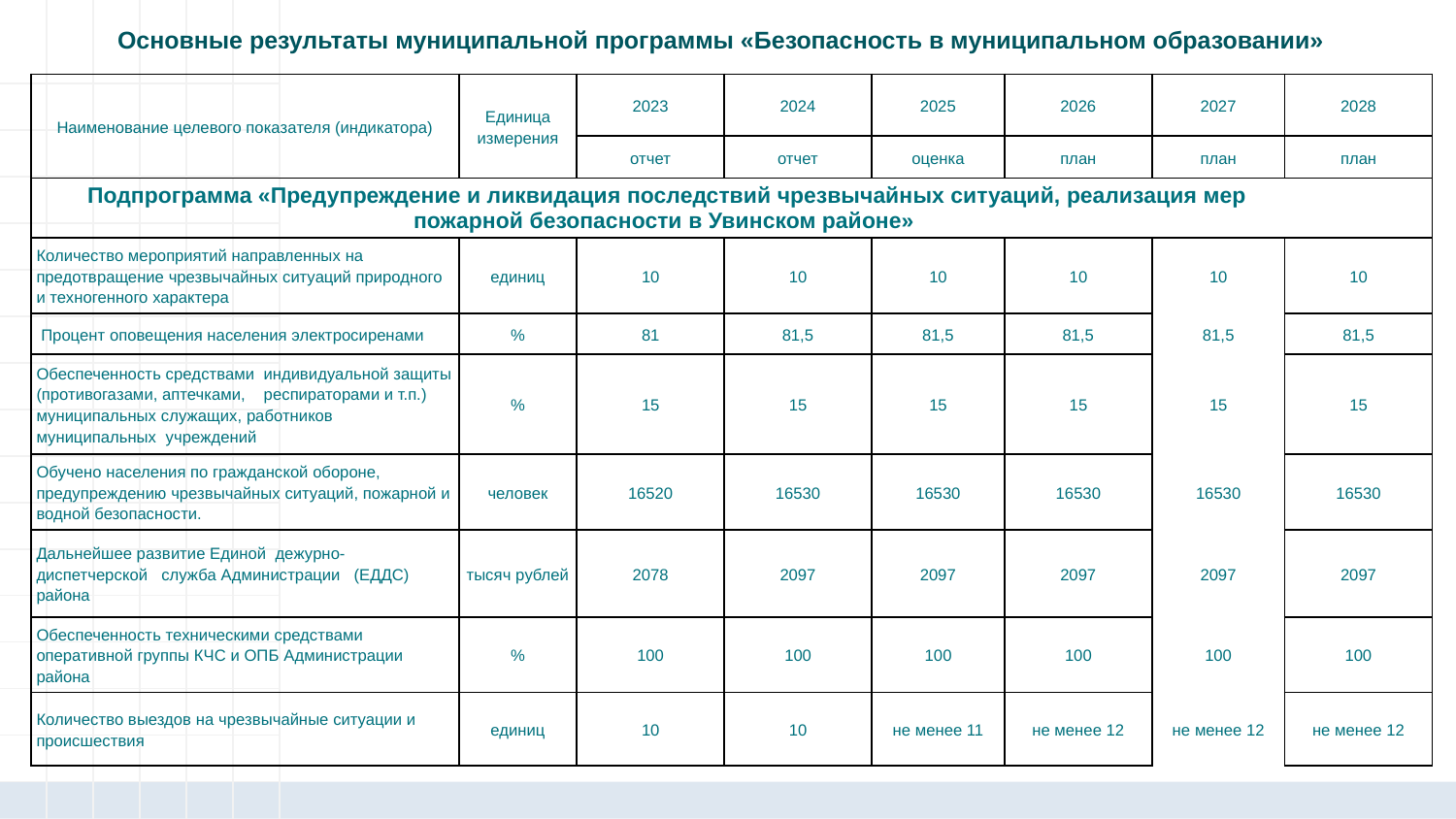

Основные результаты муниципальной программы «Безопасность в муниципальном образовании»
| Наименование целевого показателя (индикатора) | Единица измерения | 2023 | 2024 | 2025 | 2026 | 2027 | 2028 |
| --- | --- | --- | --- | --- | --- | --- | --- |
|  |  | отчет | отчет | оценка | план | план | план |
| Подпрограмма «Предупреждение и ликвидация последствий чрезвычайных ситуаций, реализация мер пожарной безопасности в Увинском районе» |  |  |  |  |  |  |  |
| Количество мероприятий направленных на предотвращение чрезвычайных ситуаций природного и техногенного характера | единиц | 10 | 10 | 10 | 10 | 10 | 10 |
| Процент оповещения населения электросиренами | % | 81 | 81,5 | 81,5 | 81,5 | 81,5 | 81,5 |
| Обеспеченность средствами индивидуальной защиты (противогазами, аптечками, респираторами и т.п.) муниципальных служащих, работников муниципальных учреждений | % | 15 | 15 | 15 | 15 | 15 | 15 |
| Обучено населения по гражданской обороне, предупреждению чрезвычайных ситуаций, пожарной и водной безопасности. | человек | 16520 | 16530 | 16530 | 16530 | 16530 | 16530 |
| Дальнейшее развитие Единой дежурно-диспетчерской служба Администрации (ЕДДС) района | тысяч рублей | 2078 | 2097 | 2097 | 2097 | 2097 | 2097 |
| Обеспеченность техническими средствами оперативной группы КЧС и ОПБ Администрации района | % | 100 | 100 | 100 | 100 | 100 | 100 |
| Количество выездов на чрезвычайные ситуации и происшествия | единиц | 10 | 10 | не менее 11 | не менее 12 | не менее 12 | не менее 12 |